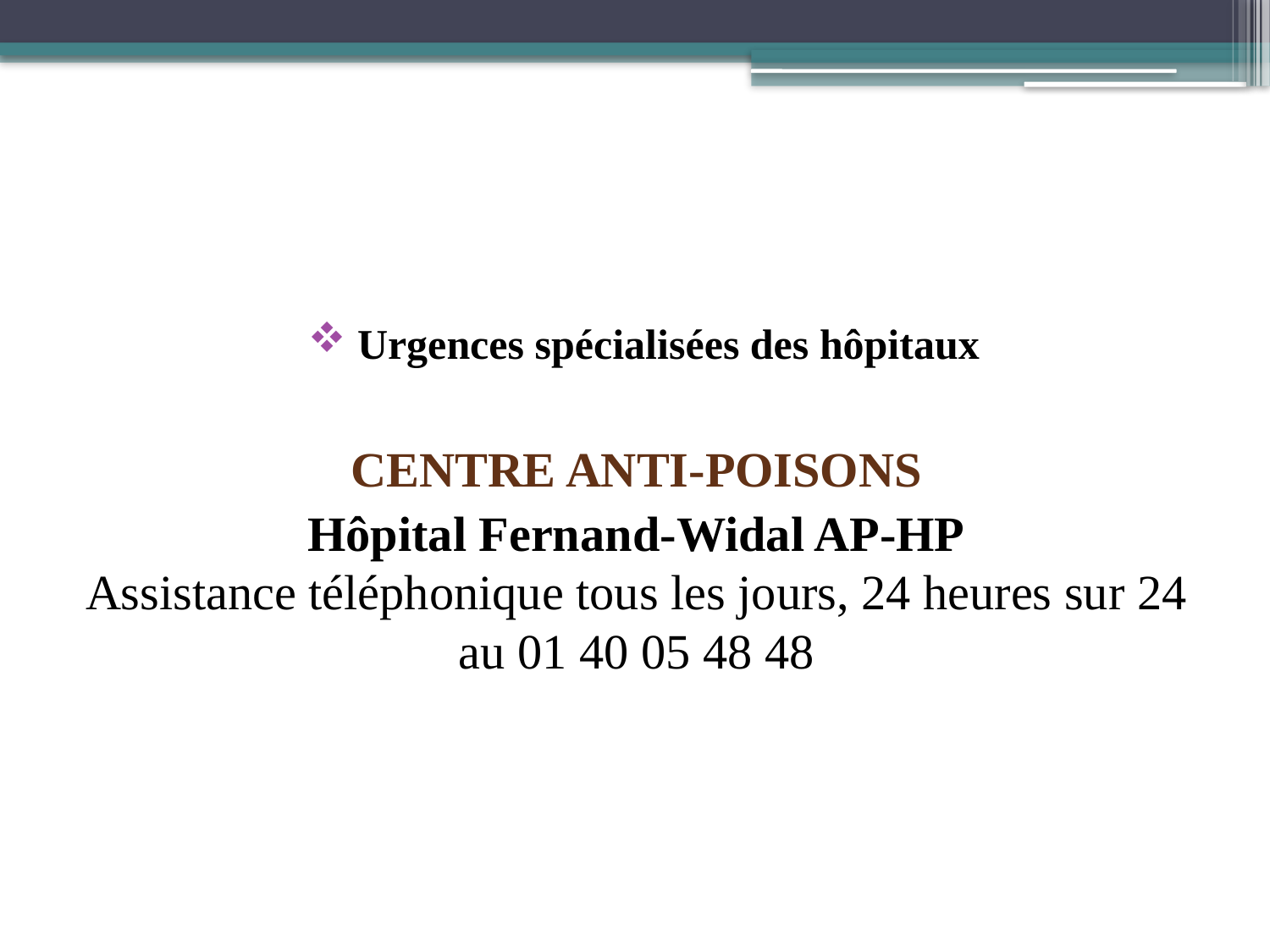

Urgences spécialisées des hôpitaux

CENTRE ANTI-POISONS
Hôpital Fernand-Widal AP-HP
Assistance téléphonique tous les jours, 24 heures sur 24 au 01 40 05 48 48